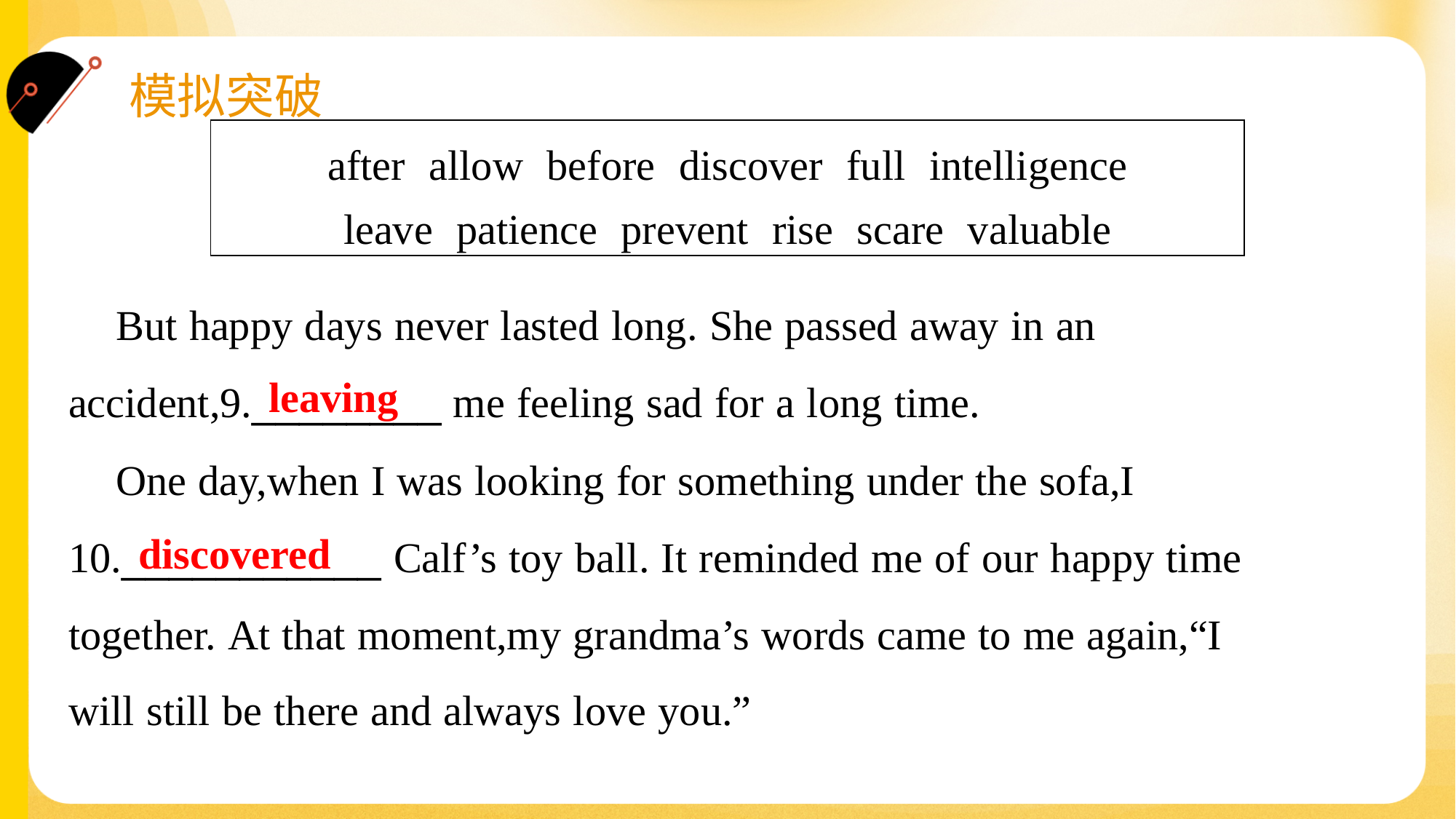

| after allow before discover full intelligence leave patience prevent rise scare valuable |
| --- |
    But happy days never lasted long. She passed away in an
accident,9.________ me feeling sad for a long time.
    One day,when I was looking for something under the sofa,I
10.___________ Calf’s toy ball. It reminded me of our happy time
together. At that moment,my grandma’s words came to me again,“I
will still be there and always love you.”#1.1.6
leaving
discovered